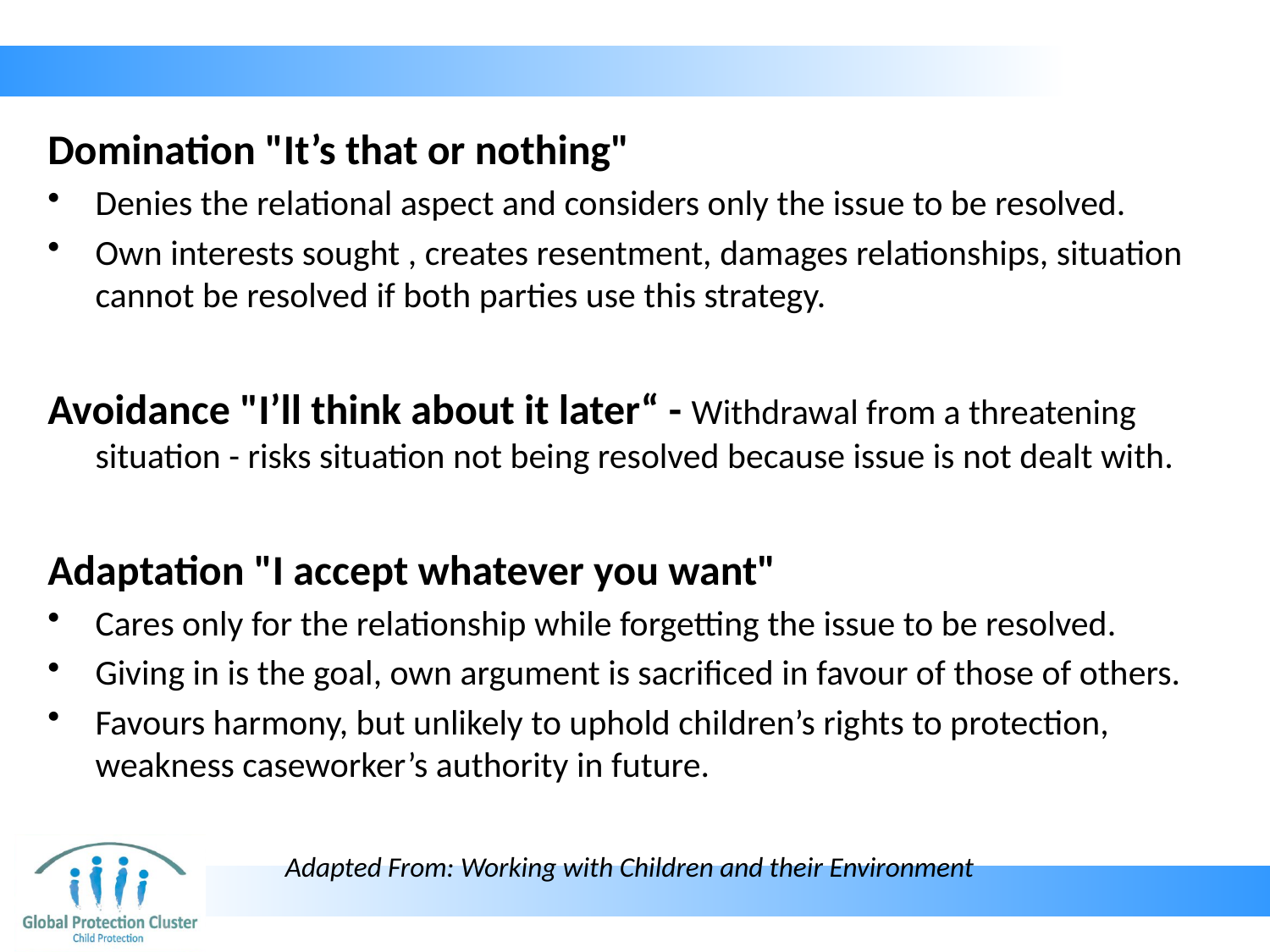

Domination "It’s that or nothing"
Denies the relational aspect and considers only the issue to be resolved.
Own interests sought , creates resentment, damages relationships, situation cannot be resolved if both parties use this strategy.

Avoidance "I’ll think about it later“ - Withdrawal from a threatening situation - risks situation not being resolved because issue is not dealt with.

Adaptation "I accept whatever you want"
Cares only for the relationship while forgetting the issue to be resolved.
Giving in is the goal, own argument is sacrificed in favour of those of others.
Favours harmony, but unlikely to uphold children’s rights to protection, weakness caseworker’s authority in future.

Adapted From: Working with Children and their Environment